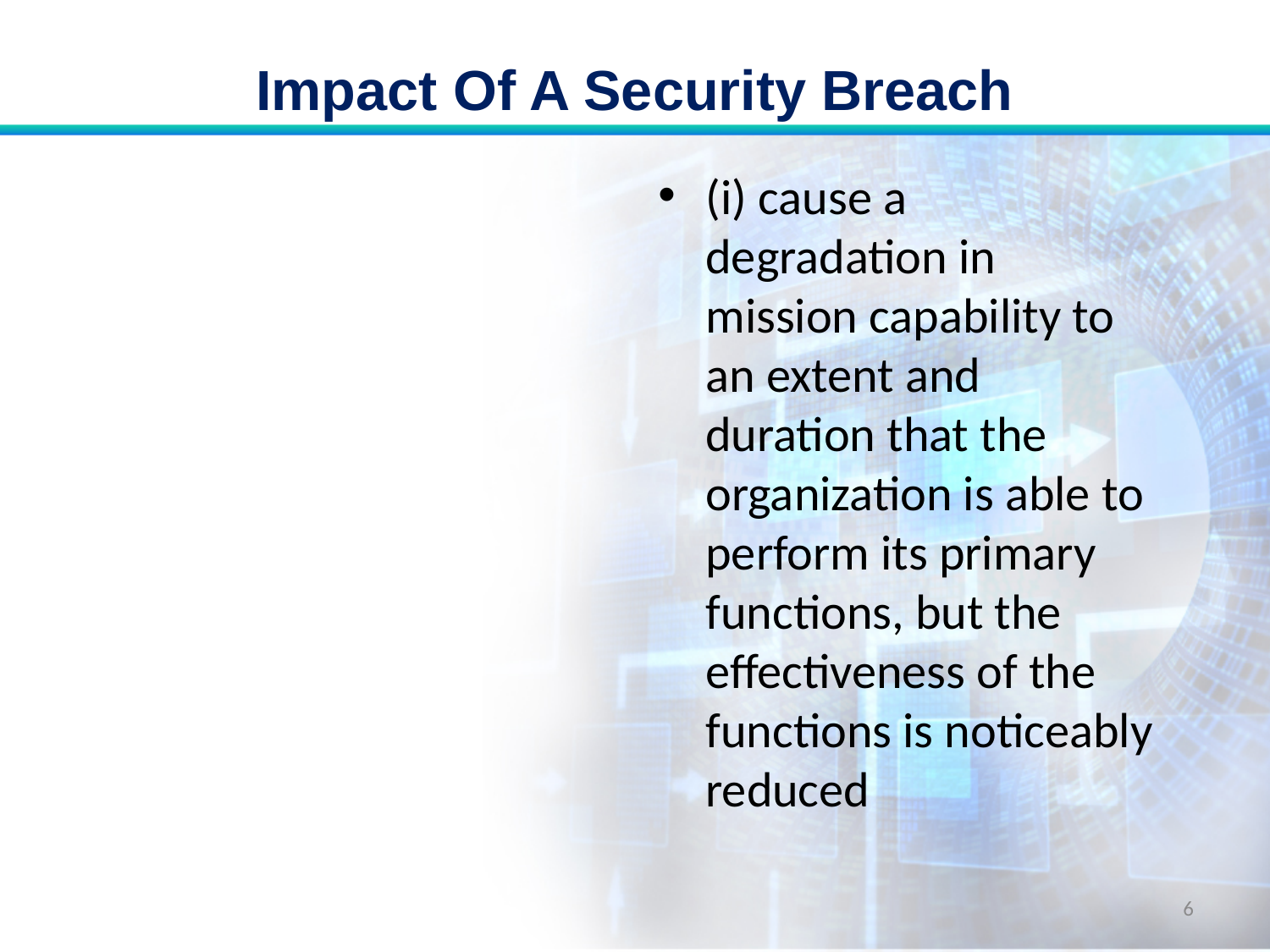

# Impact Of A Security Breach
(i) cause a degradation in mission capability to an extent and duration that the organization is able to perform its primary functions, but the effectiveness of the functions is noticeably reduced
6